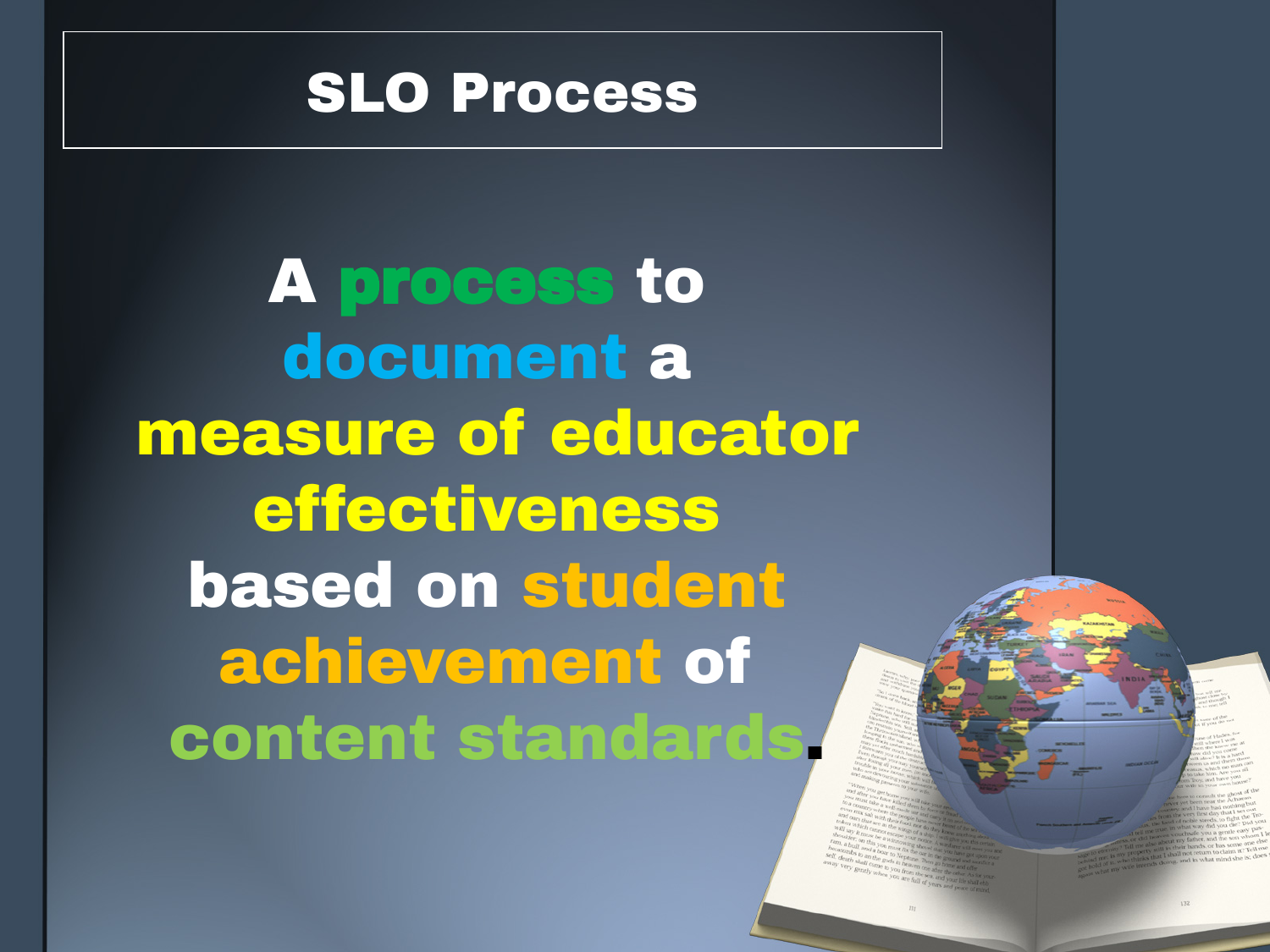

# SLO Process
A process to
document a
measure of educator effectiveness
based on student
achievement of
content standards.